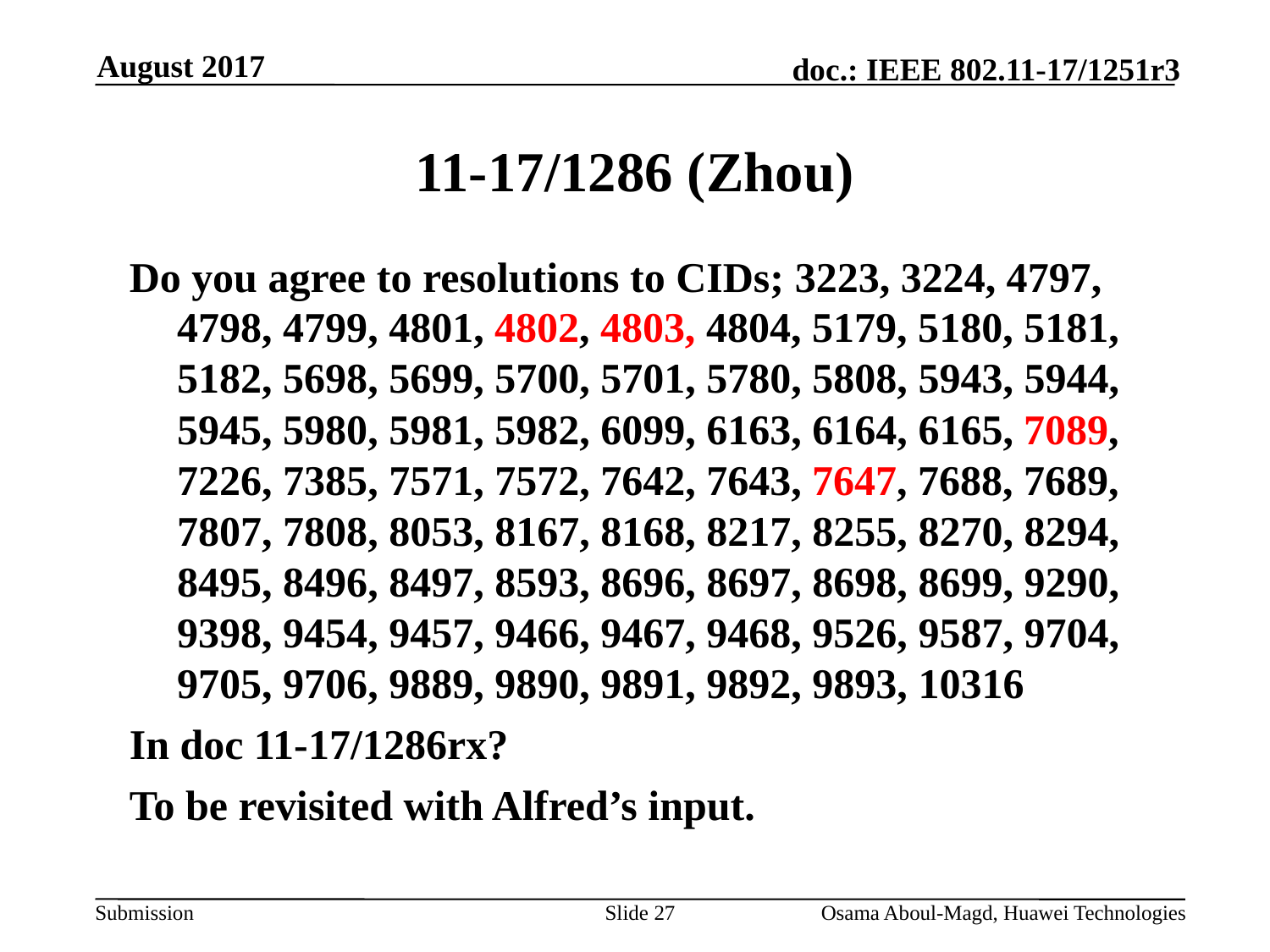

August 2017
# 11-17/1286 (Zhou)
Do you agree to resolutions to CIDs; 3223, 3224, 4797, 4798, 4799, 4801, 4802, 4803, 4804, 5179, 5180, 5181, 5182, 5698, 5699, 5700, 5701, 5780, 5808, 5943, 5944, 5945, 5980, 5981, 5982, 6099, 6163, 6164, 6165, 7089, 7226, 7385, 7571, 7572, 7642, 7643, 7647, 7688, 7689, 7807, 7808, 8053, 8167, 8168, 8217, 8255, 8270, 8294, 8495, 8496, 8497, 8593, 8696, 8697, 8698, 8699, 9290, 9398, 9454, 9457, 9466, 9467, 9468, 9526, 9587, 9704, 9705, 9706, 9889, 9890, 9891, 9892, 9893, 10316
In doc 11-17/1286rx?
To be revisited with Alfred’s input.
Slide 27
Osama Aboul-Magd, Huawei Technologies